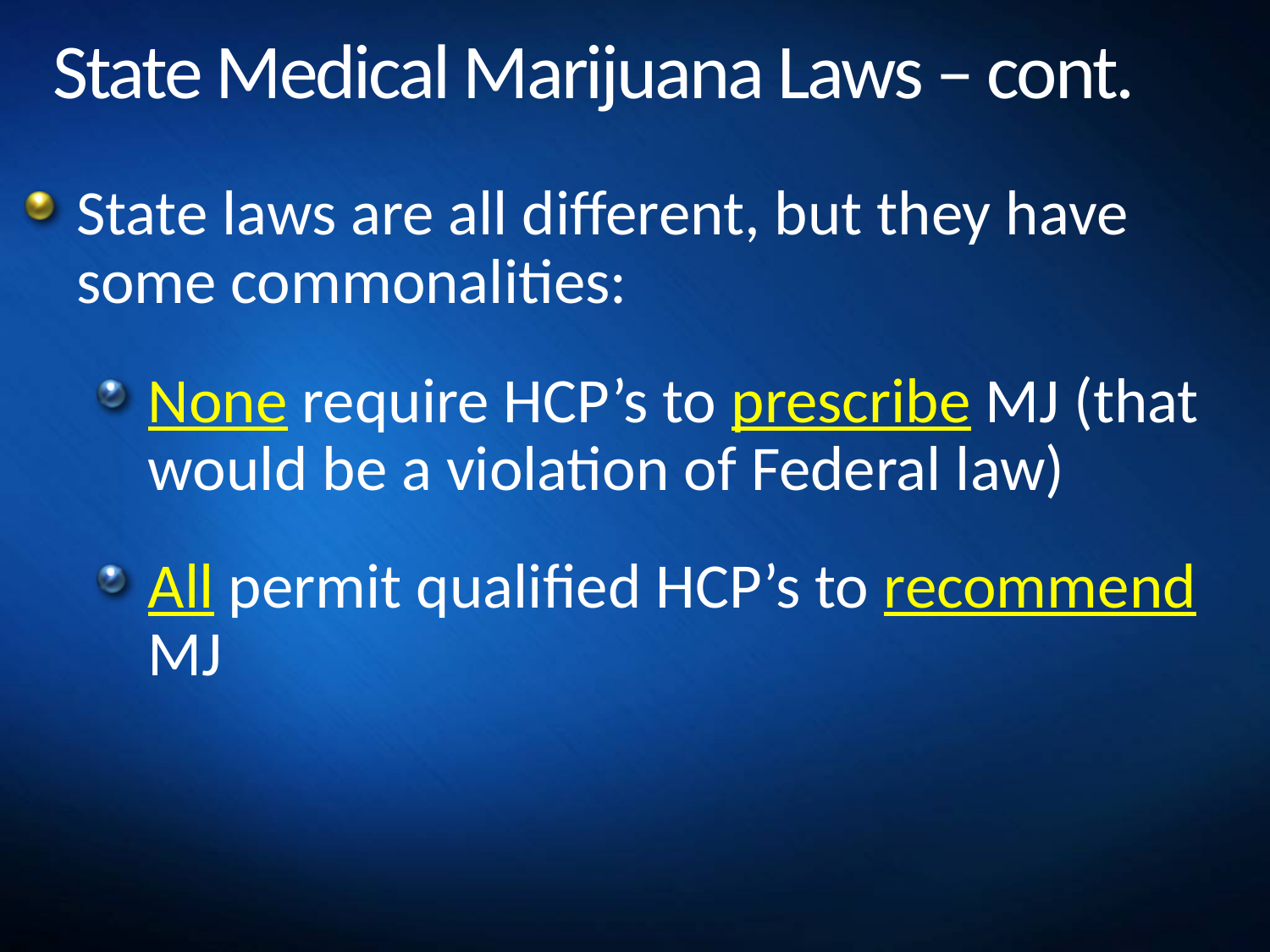

# State Medical Marijuana Laws – cont.
State laws are all different, but they have some commonalities:

None require HCP’s to prescribe MJ (that would be a violation of Federal law)

All permit qualified HCP’s to recommend MJ